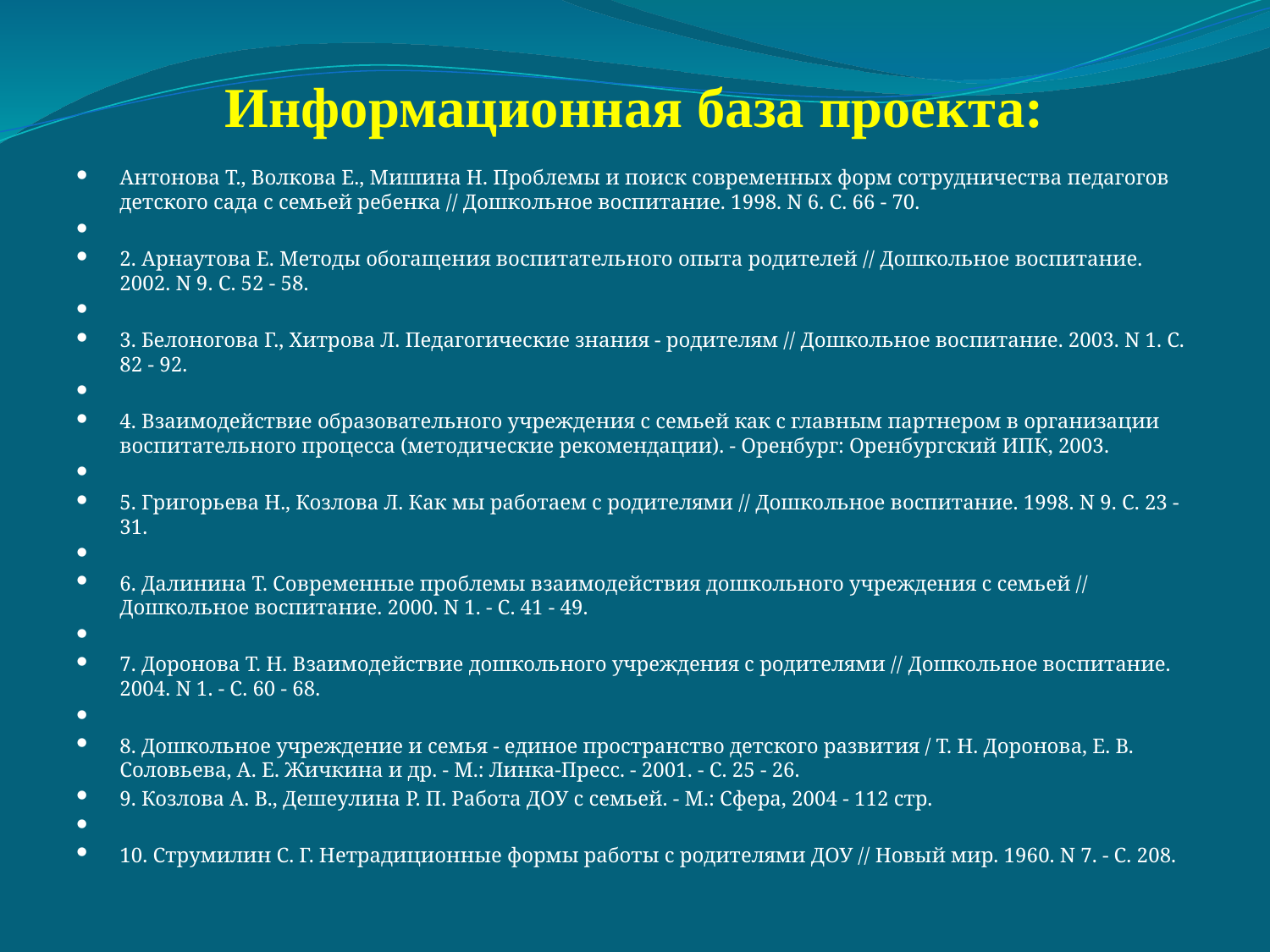

# Информационная база проекта:
Антонова Т., Волкова Е., Мишина Н. Проблемы и поиск современных форм сотрудничества педагогов детского сада с семьей ребенка // Дошкольное воспитание. 1998. N 6. С. 66 - 70.

2. Арнаутова Е. Методы обогащения воспитательного опыта родителей // Дошкольное воспитание. 2002. N 9. С. 52 - 58.

3. Белоногова Г., Хитрова Л. Педагогические знания - родителям // Дошкольное воспитание. 2003. N 1. С. 82 - 92.

4. Взаимодействие образовательного учреждения с семьей как с главным партнером в организации воспитательного процесса (методические рекомендации). - Оренбург: Оренбургский ИПК, 2003.

5. Григорьева Н., Козлова Л. Как мы работаем с родителями // Дошкольное воспитание. 1998. N 9. С. 23 - 31.

6. Далинина Т. Современные проблемы взаимодействия дошкольного учреждения с семьей // Дошкольное воспитание. 2000. N 1. - С. 41 - 49.

7. Доронова Т. Н. Взаимодействие дошкольного учреждения с родителями // Дошкольное воспитание. 2004. N 1. - С. 60 - 68.

8. Дошкольное учреждение и семья - единое пространство детского развития / Т. Н. Доронова, Е. В. Соловьева, А. Е. Жичкина и др. - М.: Линка-Пресс. - 2001. - С. 25 - 26.
9. Козлова А. В., Дешеулина Р. П. Работа ДОУ с семьей. - М.: Сфера, 2004 - 112 стр.

10. Струмилин С. Г. Нетрадиционные формы работы с родителями ДОУ // Новый мир. 1960. N 7. - С. 208.